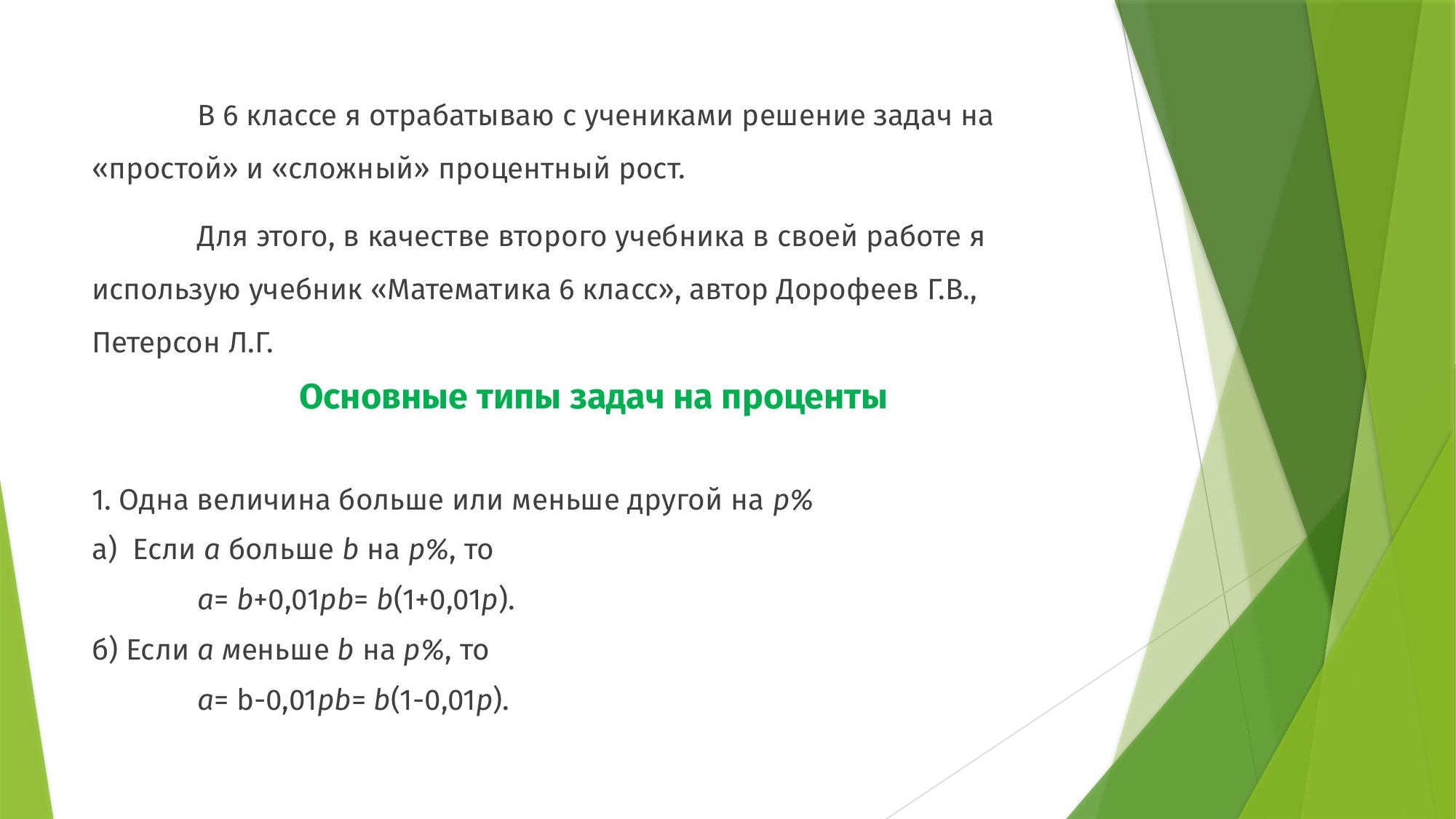

В 6 классе я отрабатываю с учениками решение задач на «простой» и «сложный» процентный рост.
	Для этого, в качестве второго учебника в своей работе я использую учебник «Математика 6 класс», автор Дорофеев Г.В., Петерсон Л.Г.
Основные типы задач на проценты

1. Одна величина больше или меньше другой на р%
а)  Если а больше b на р%, то
	а= b+0,01рb= b(1+0,01р).
б) Если а меньше b на р%, то
	а= b-0,01рb= b(1-0,01р).